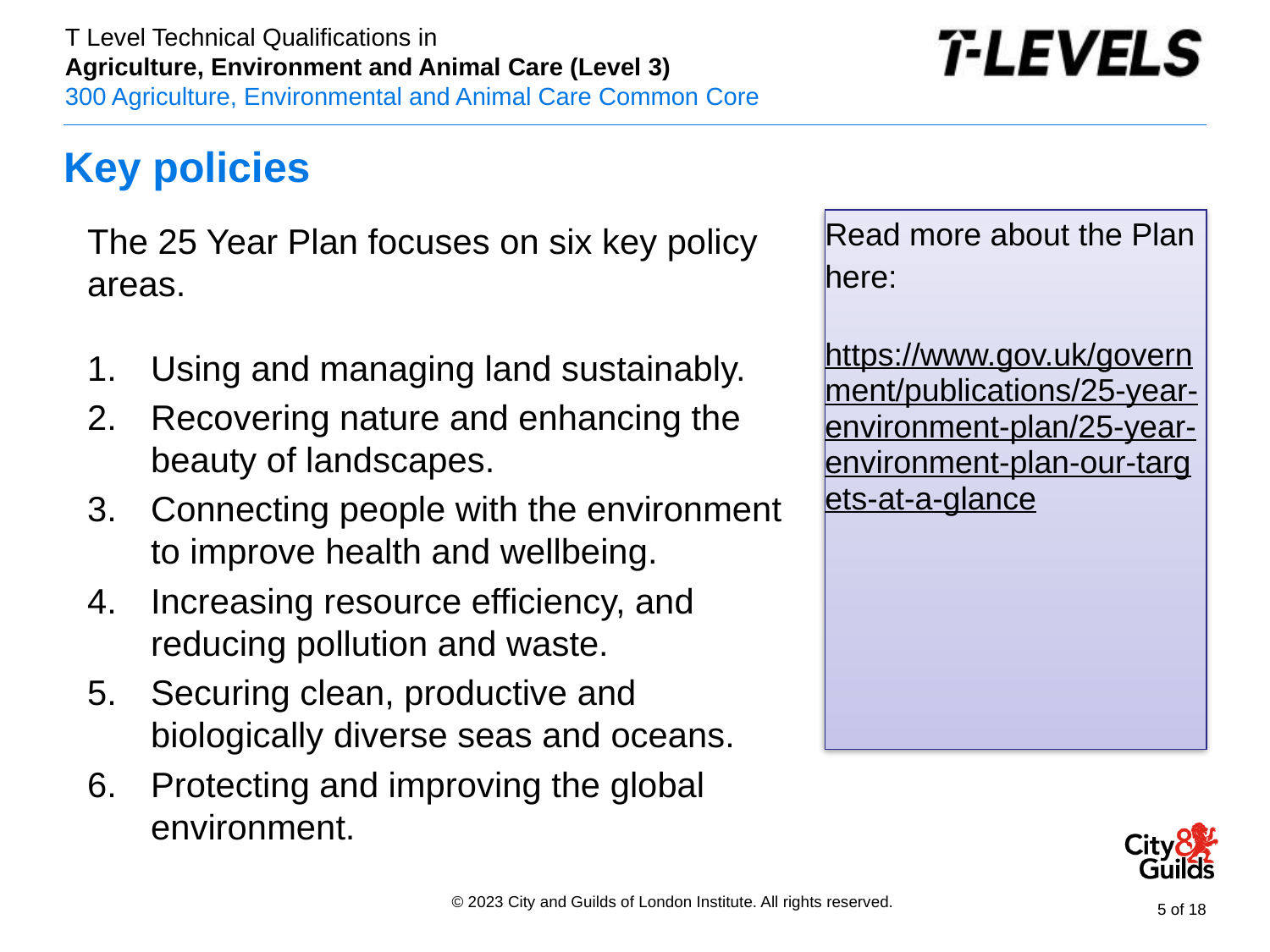

# Key policies
Read more about the Plan here:
https://www.gov.uk/government/publications/25-year-environment-plan/25-year-environment-plan-our-targets-at-a-glance
The 25 Year Plan focuses on six key policy areas.

Using and managing land sustainably.
Recovering nature and enhancing the beauty of landscapes.
Connecting people with the environment to improve health and wellbeing.
Increasing resource efficiency, and reducing pollution and waste.
Securing clean, productive and biologically diverse seas and oceans.
Protecting and improving the global environment.